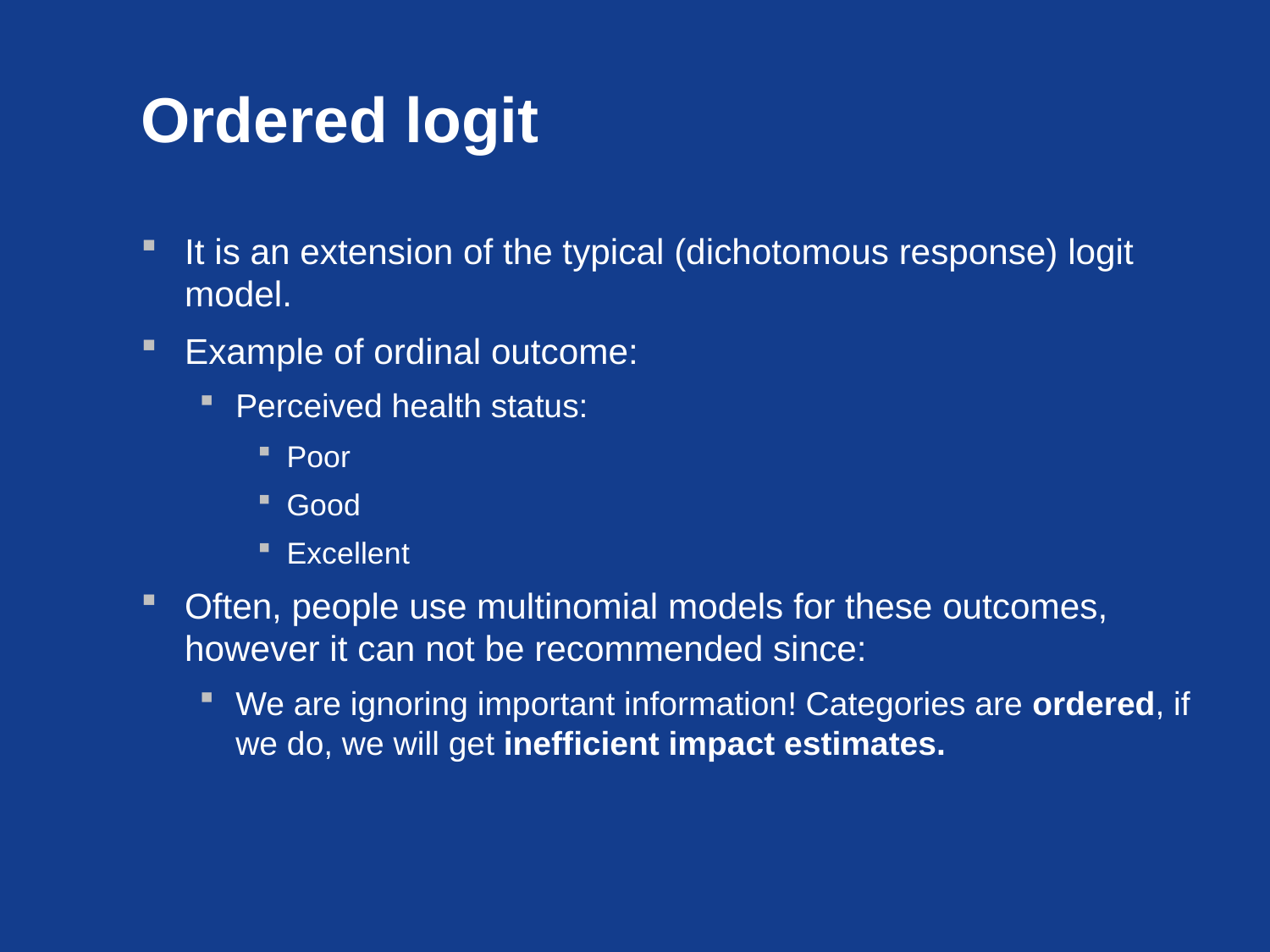

# Ordered logit
It is an extension of the typical (dichotomous response) logit model.
Example of ordinal outcome:
Perceived health status:
Poor
Good
Excellent
Often, people use multinomial models for these outcomes, however it can not be recommended since:
We are ignoring important information! Categories are ordered, if we do, we will get inefficient impact estimates.